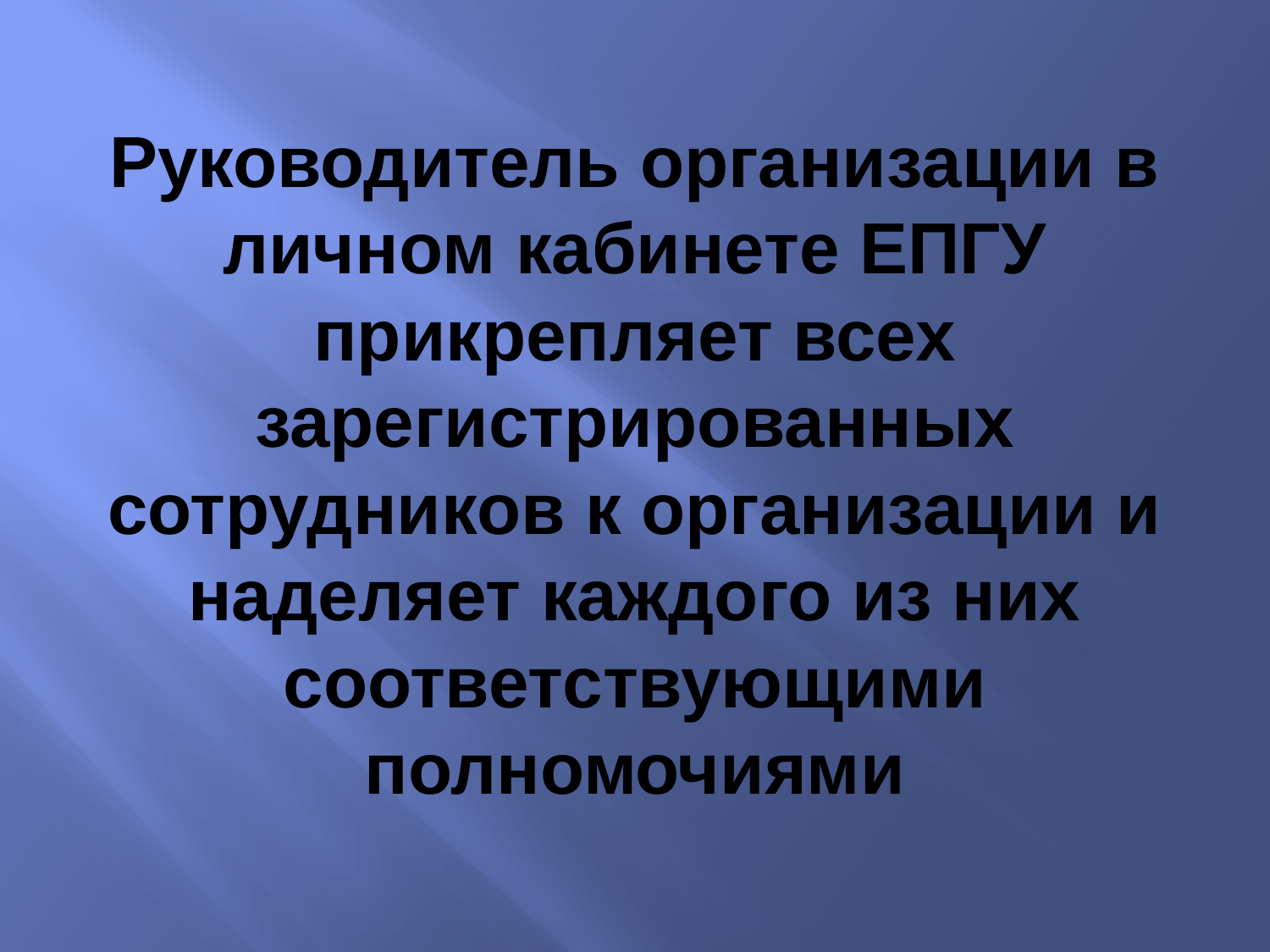

# Руководитель организации в личном кабинете ЕПГУ прикрепляет всех зарегистрированных сотрудников к организации и наделяет каждого из них соответствующими полномочиями